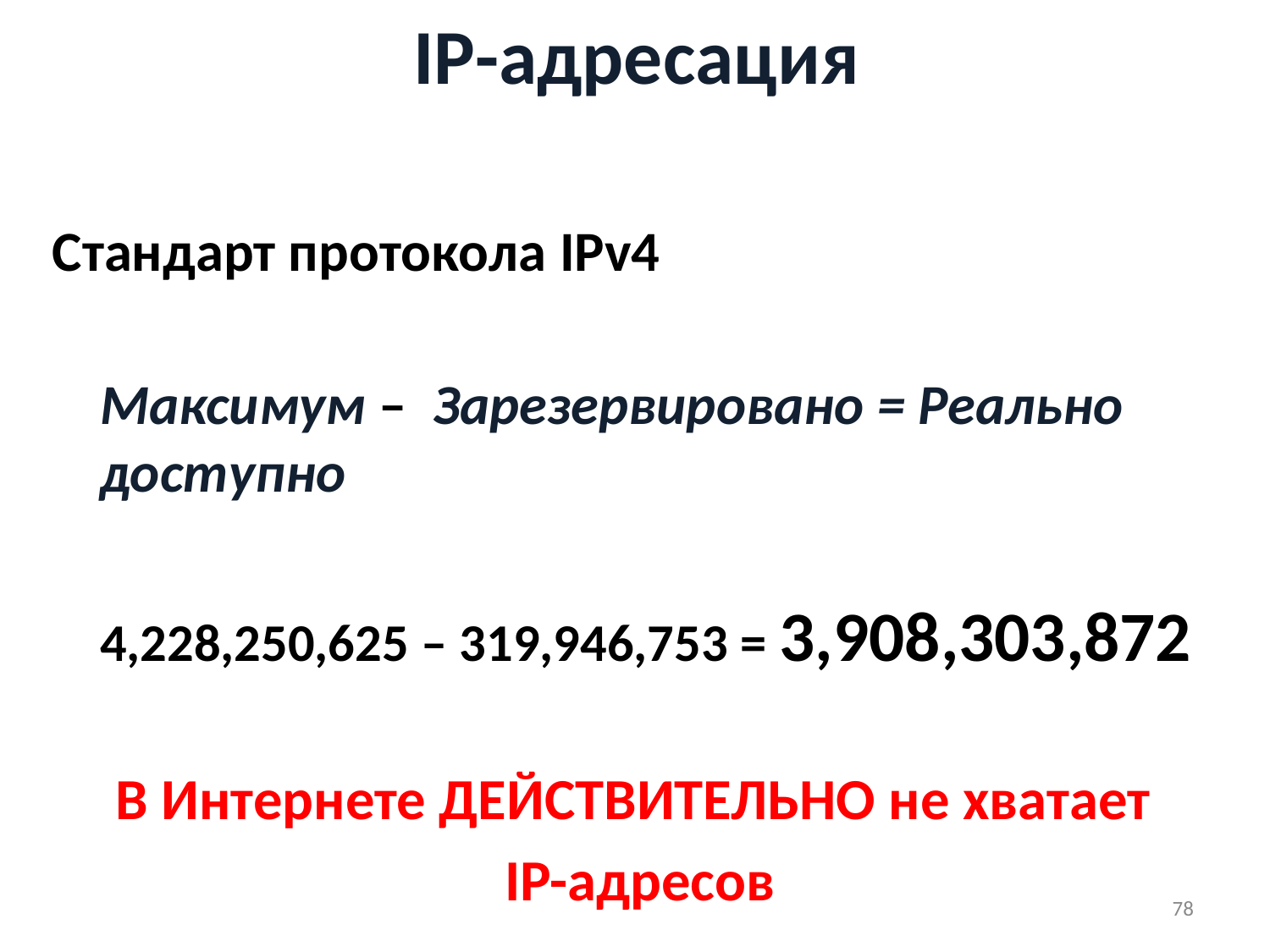

# IP-адресация
Стандарт протокола IPv4

	Максимум –  Зарезервировано = Реально доступно

	4,228,250,625 – 319,946,753 = 3,908,303,872

В Интернете ДЕЙСТВИТЕЛЬНО не хватает
IP-адресов
78